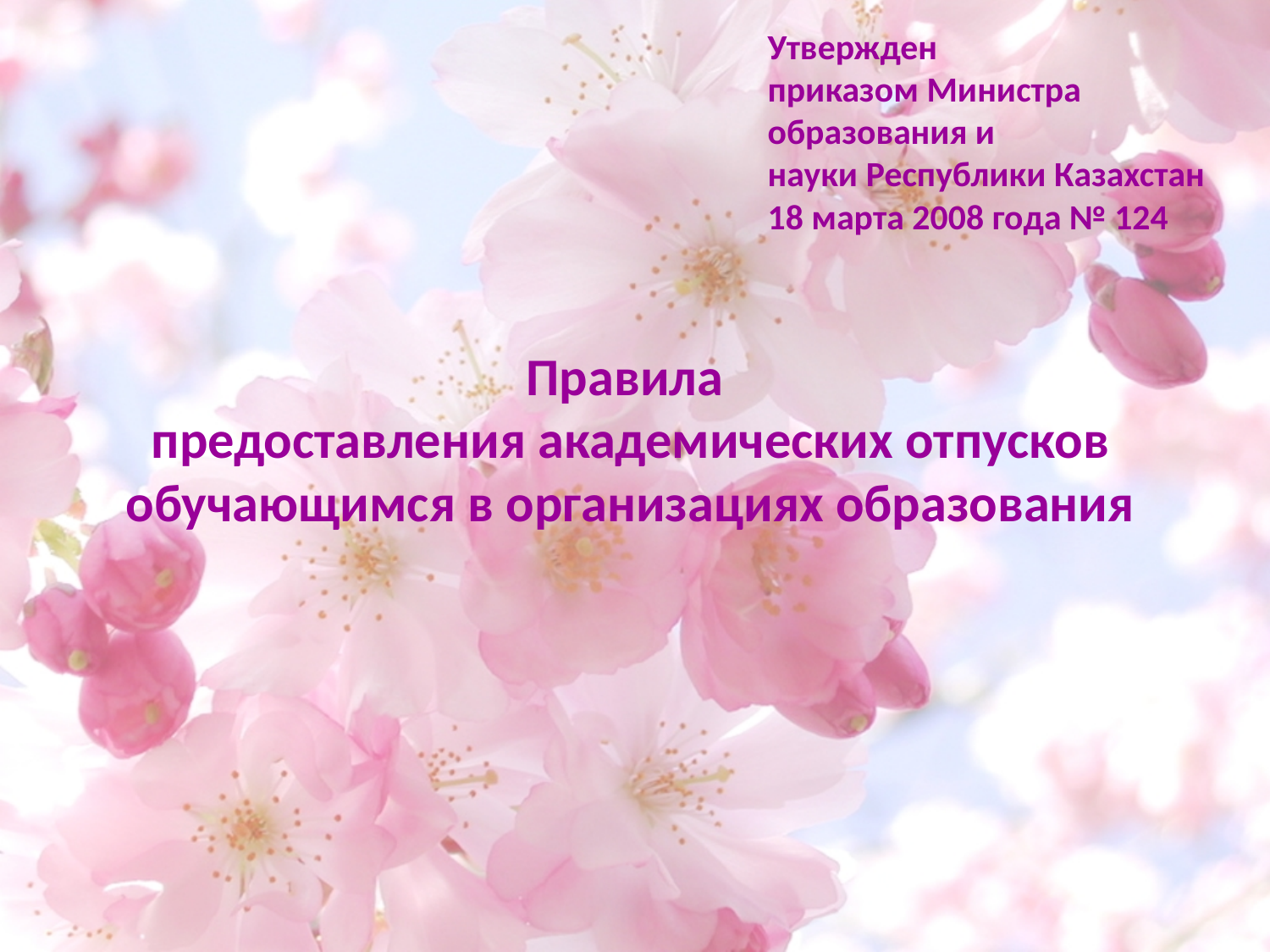

# Утвержден приказом Министра образования и науки Республики Казахстан 18 марта 2008 года № 124
Правила
предоставления академических отпусков обучающимся в организациях образования